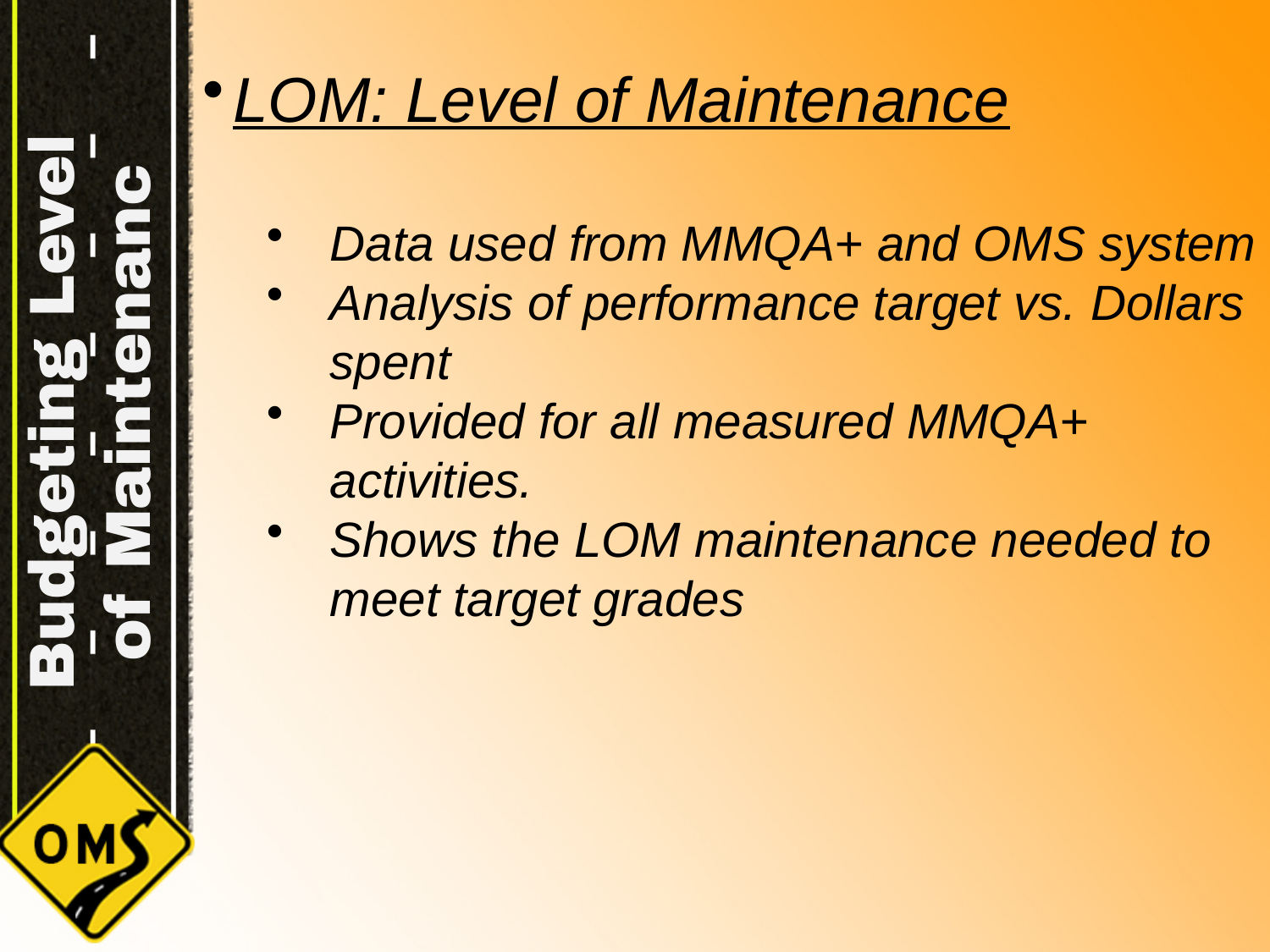

LOM: Level of Maintenance

Data used from MMQA+ and OMS system
Analysis of performance target vs. Dollars spent
Provided for all measured MMQA+ activities.
Shows the LOM maintenance needed to meet target grades

# Budgeting Level of Maintenanc